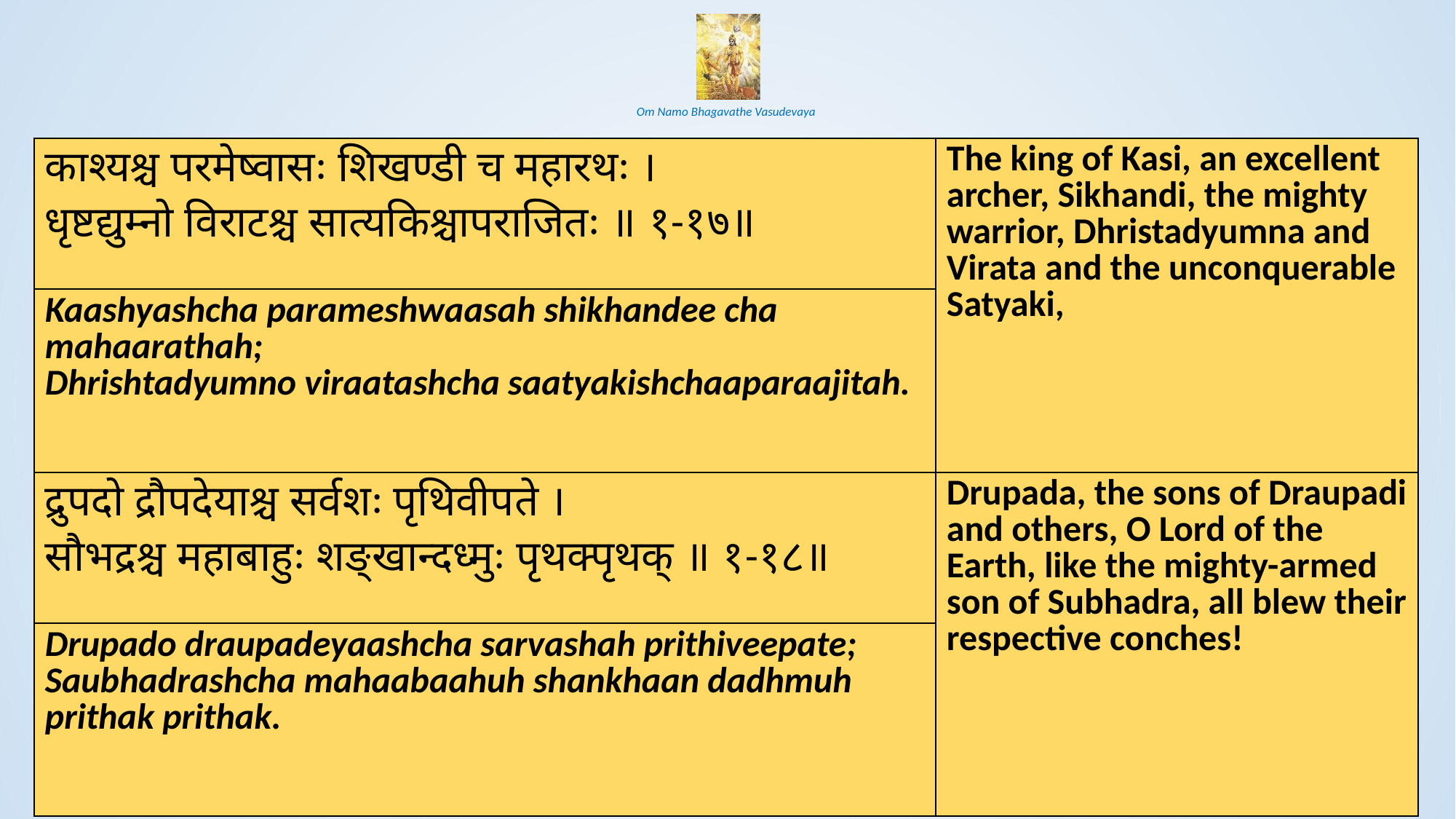

# Om Namo Bhagavathe Vasudevaya
| काश्यश्च परमेष्वासः शिखण्डी च महारथः । धृष्टद्युम्नो विराटश्च सात्यकिश्चापराजितः ॥ १-१७॥ | The king of Kasi, an excellent archer, Sikhandi, the mighty warrior, Dhristadyumna and Virata and the unconquerable Satyaki, |
| --- | --- |
| Kaashyashcha parameshwaasah shikhandee cha mahaarathah; Dhrishtadyumno viraatashcha saatyakishchaaparaajitah. |  |
| द्रुपदो द्रौपदेयाश्च सर्वशः पृथिवीपते । सौभद्रश्च महाबाहुः शङ्खान्दध्मुः पृथक्पृथक् ॥ १-१८॥ | Drupada, the sons of Draupadi and others, O Lord of the Earth, like the mighty-armed son of Subhadra, all blew their respective conches! |
| --- | --- |
| Drupado draupadeyaashcha sarvashah prithiveepate; Saubhadrashcha mahaabaahuh shankhaan dadhmuh prithak prithak. |  |